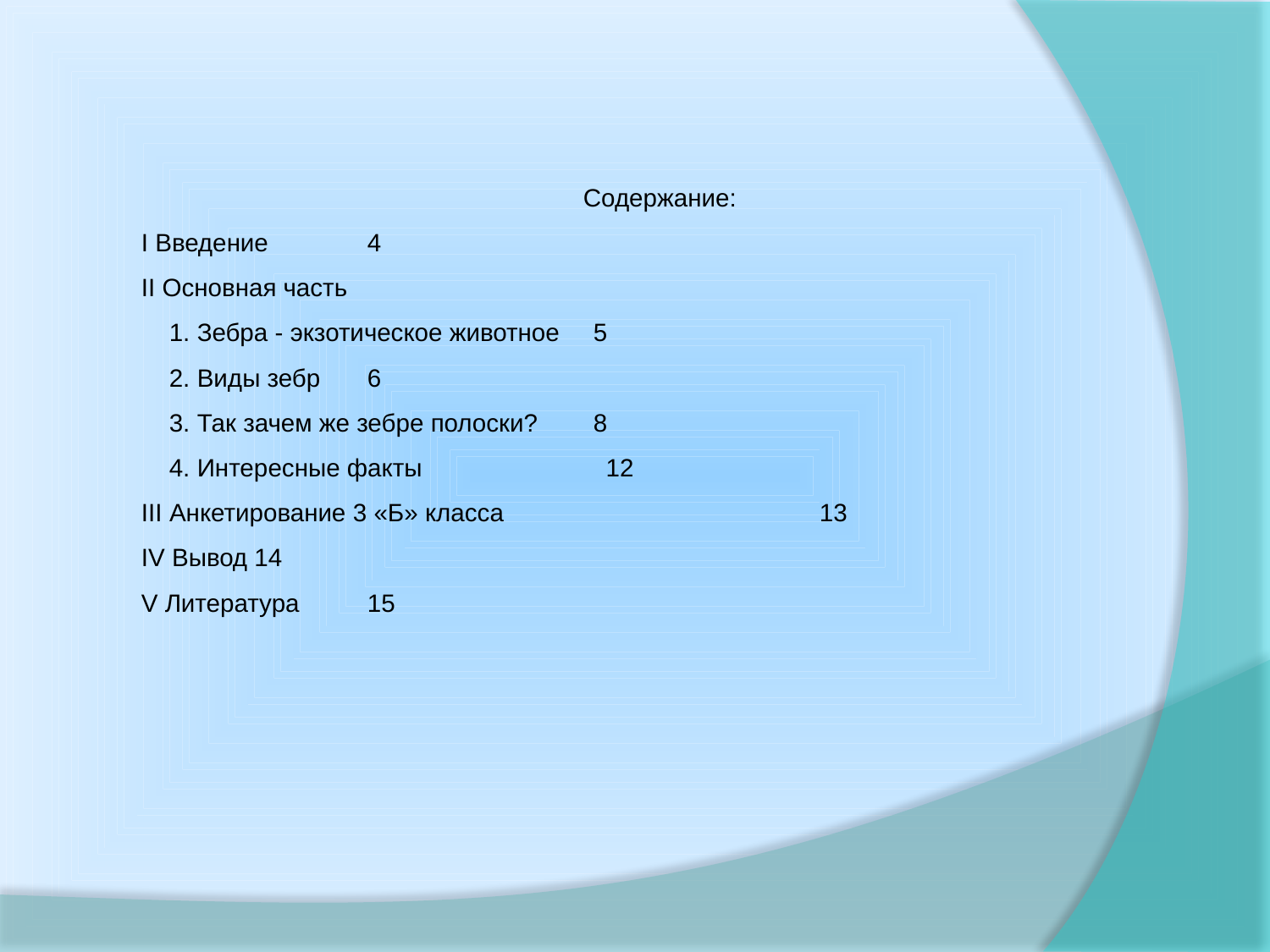

# Содержание: I Введение							4 II Основная часть 1. Зебра - экзотическое животное				5 2. Виды зебр						6 3. Так зачем же зебре полоски?				8 4. Интересные факты				                  12 III Анкетирование 3 «Б» класса		                    		13 IV Вывод							14 V Литература						15